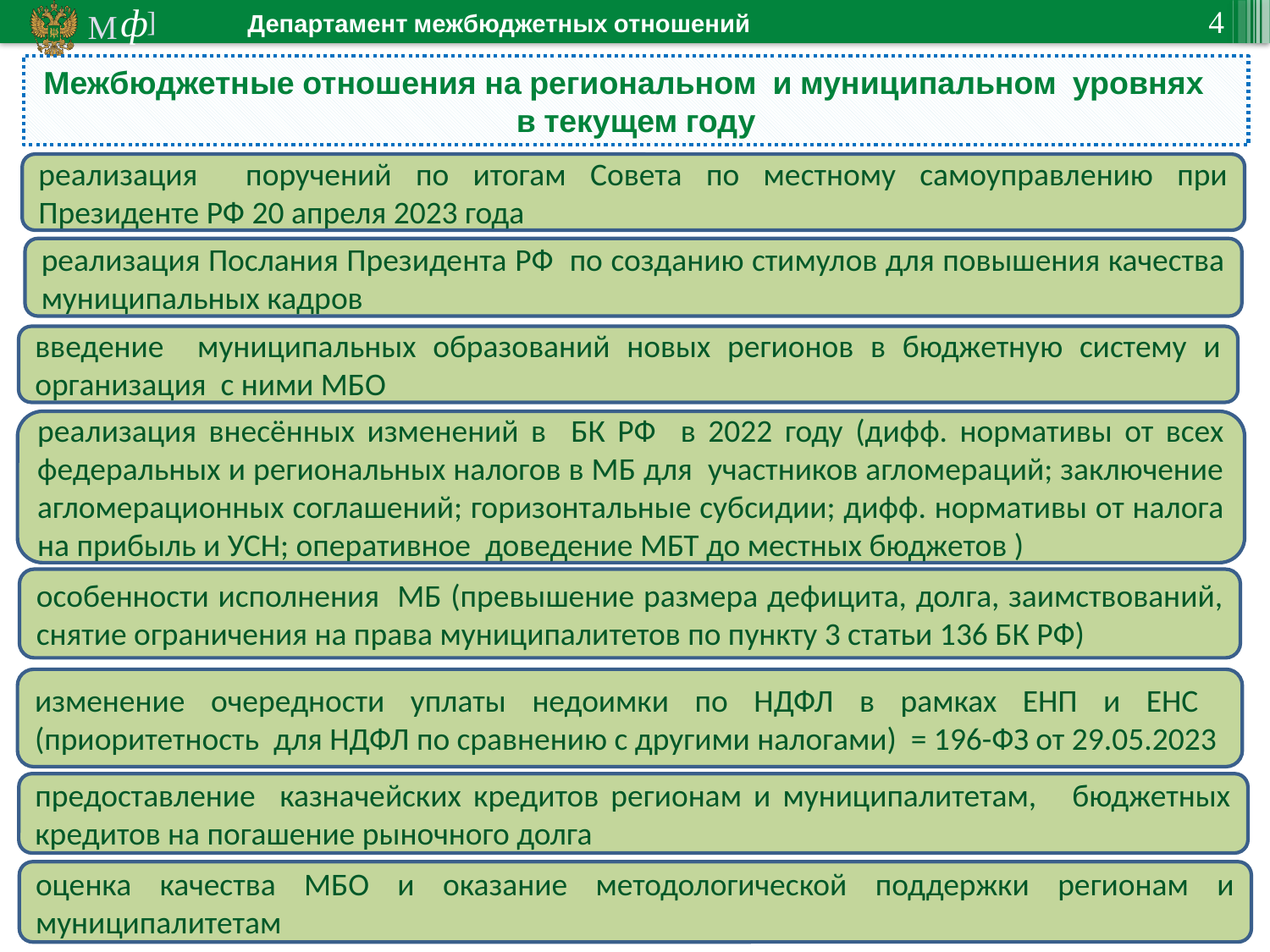

Межбюджетные отношения на региональном  и муниципальном  уровнях    в текущем году
реализация  поручений по итогам Совета по местному самоуправлению при Президенте РФ 20 апреля 2023 года
реализация Послания Президента РФ  по созданию стимулов для повышения качества муниципальных кадров
введение  муниципальных образований новых регионов в бюджетную систему и организация  с ними МБО
реализация внесённых изменений в  БК РФ  в 2022 году (дифф. нормативы от всех федеральных и региональных налогов в МБ для  участников агломераций; заключение агломерационных соглашений; горизонтальные субсидии; дифф. нормативы от налога на прибыль и УСН; оперативное  доведение МБТ до местных бюджетов )

особенности исполнения  МБ (превышение размера дефицита, долга, заимствований, снятие ограничения на права муниципалитетов по пункту 3 статьи 136 БК РФ)
изменение очередности уплаты недоимки по НДФЛ в рамках ЕНП и ЕНС  (приоритетность  для НДФЛ по сравнению с другими налогами)  = 196-ФЗ от 29.05.2023
предоставление  казначейских кредитов регионам и муниципалитетам,   бюджетных кредитов на погашение рыночного долга

оценка качества МБО и оказание методологической поддержки регионам и муниципалитетам